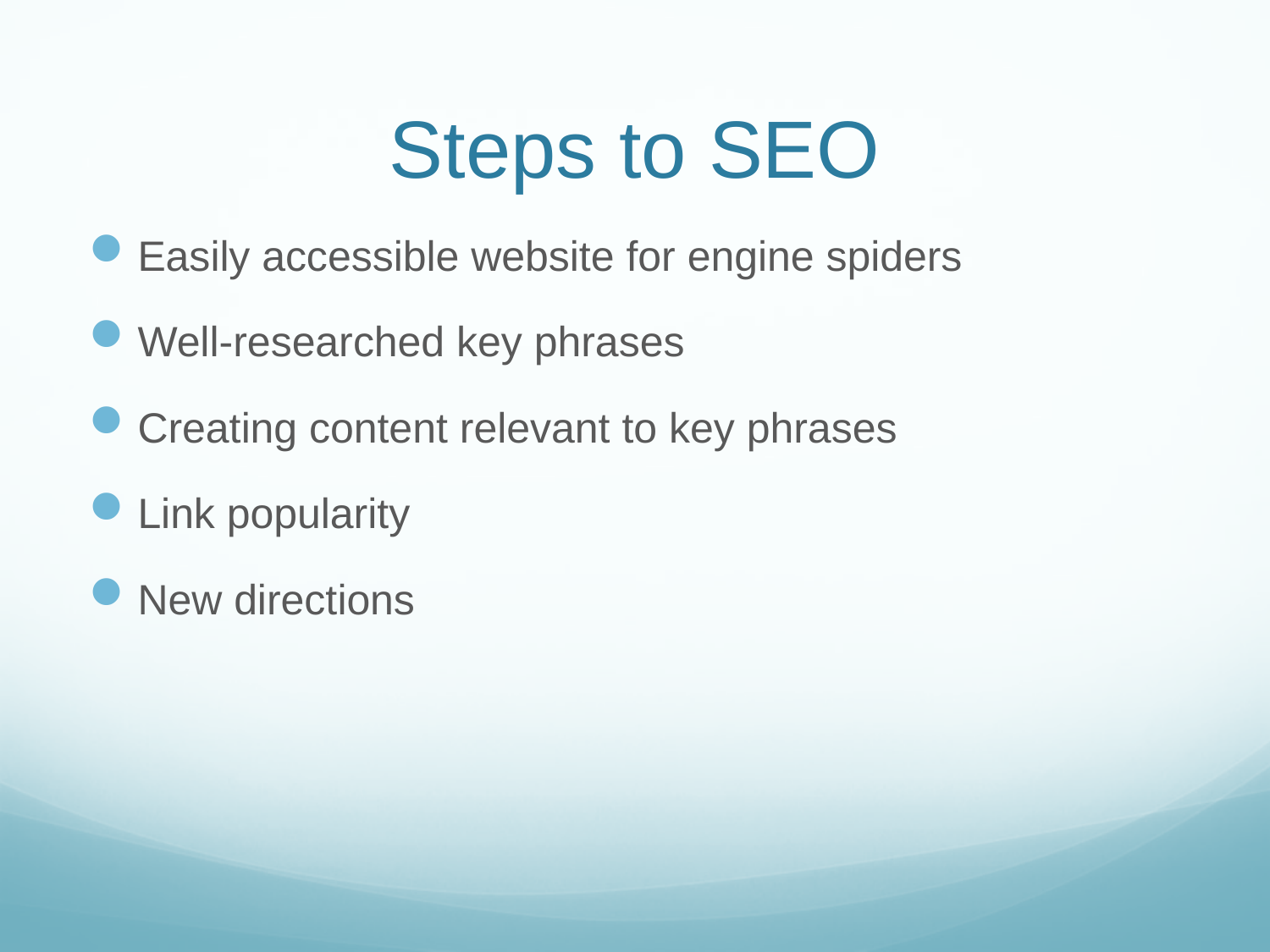

# Steps to SEO
Easily accessible website for engine spiders
Well-researched key phrases
Creating content relevant to key phrases
Link popularity
New directions